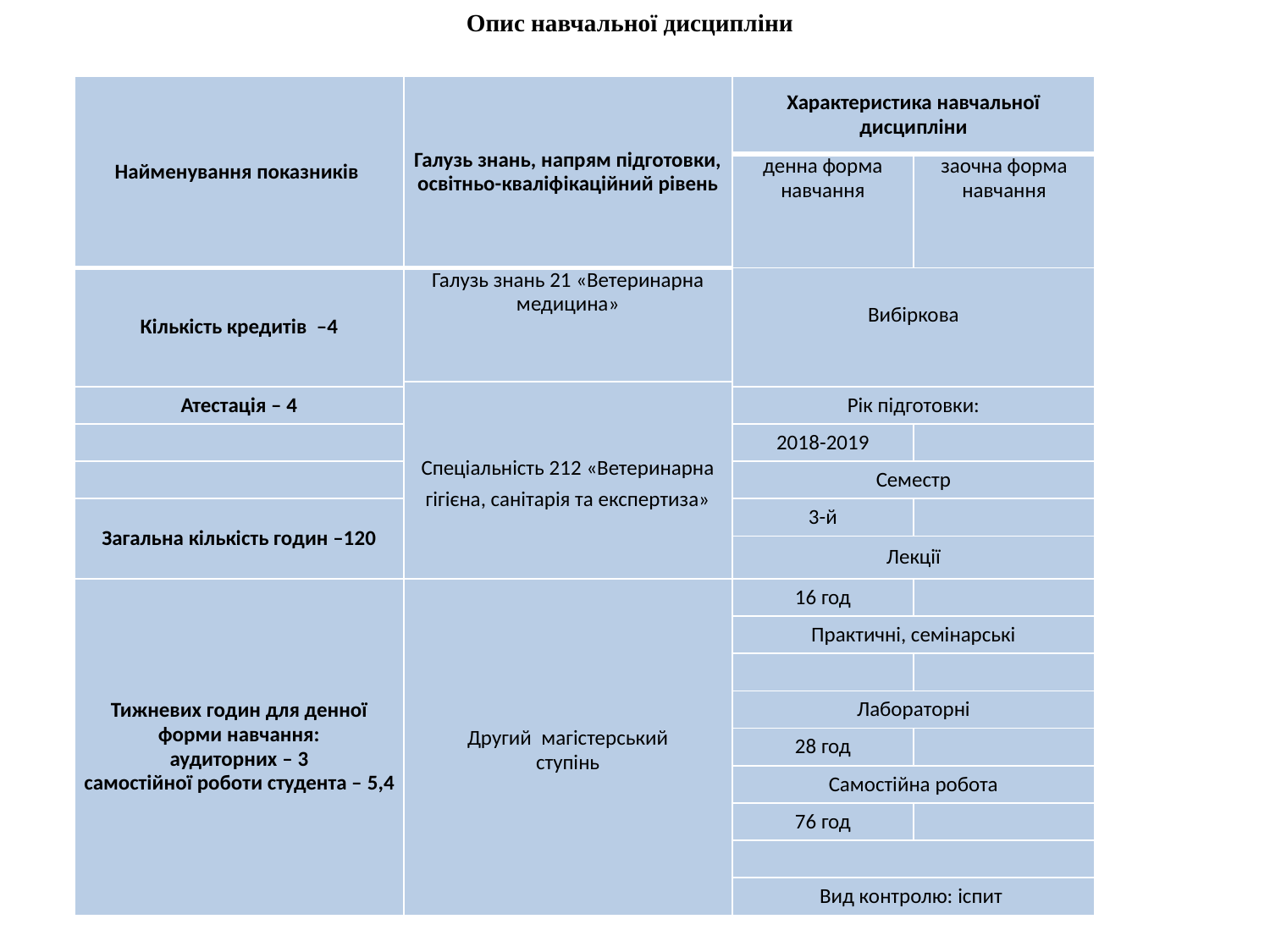

Опис навчальної дисципліни

| Найменування показників | Галузь знань, напрям підготовки, освітньо-кваліфікаційний рівень | Характеристика навчальної дисципліни |  |
| --- | --- | --- | --- |
|  |  | денна форма навчання | заочна форма навчання |
| Кількість кредитів –4 | Галузь знань 21 «Ветеринарна медицина» | Вибіркова |  |
|  | Спеціальність 212 «Ветеринарна гігієна, санітарія та експертиза» |  |  |
| Атестація – 4 |  | Рік підготовки: |  |
|  |  | 2018-2019 |  |
|  |  | Семестр |  |
| Загальна кількість годин –120 |  | 3-й |  |
|  |  | Лекції |  |
| Тижневих годин для денної форми навчання: аудиторних – 3 самостійної роботи студента – 5,4 | Другий магістерський ступінь | 16 год |  |
|  |  | Практичні, семінарські |  |
|  |  |  |  |
|  |  | Лабораторні |  |
|  |  | 28 год |  |
|  |  | Самостійна робота |  |
|  |  | 76 год |  |
|  |  |  |  |
|  |  | Вид контролю: іспит |  |